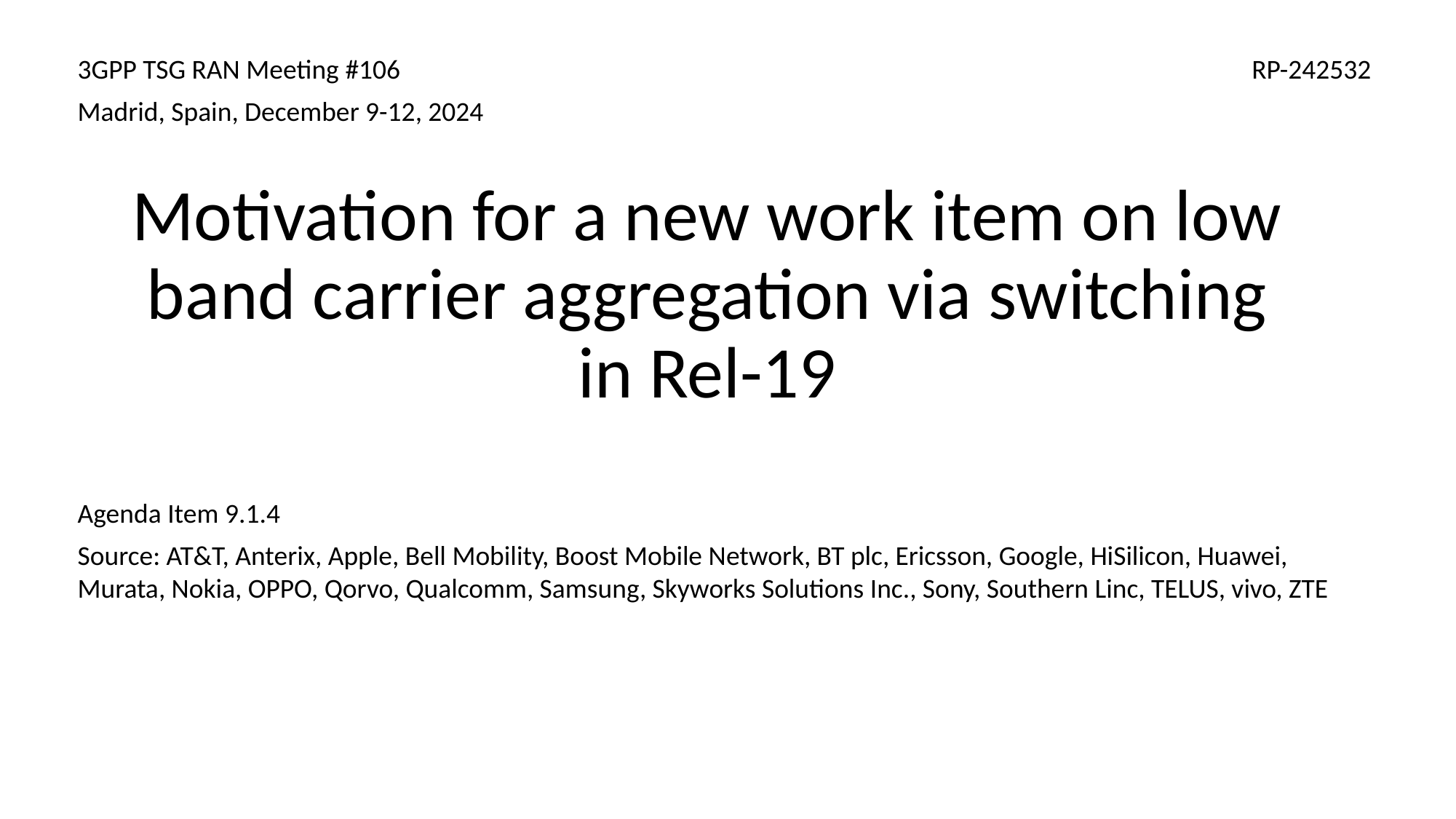

3GPP TSG RAN Meeting #106
Madrid, Spain, December 9-12, 2024
RP-242532
# Motivation for a new work item on low band carrier aggregation via switching in Rel-19
Agenda Item 9.1.4
Source: AT&T, Anterix, Apple, Bell Mobility, Boost Mobile Network, BT plc, Ericsson, Google, HiSilicon, Huawei, Murata, Nokia, OPPO, Qorvo, Qualcomm, Samsung, Skyworks Solutions Inc., Sony, Southern Linc, TELUS, vivo, ZTE